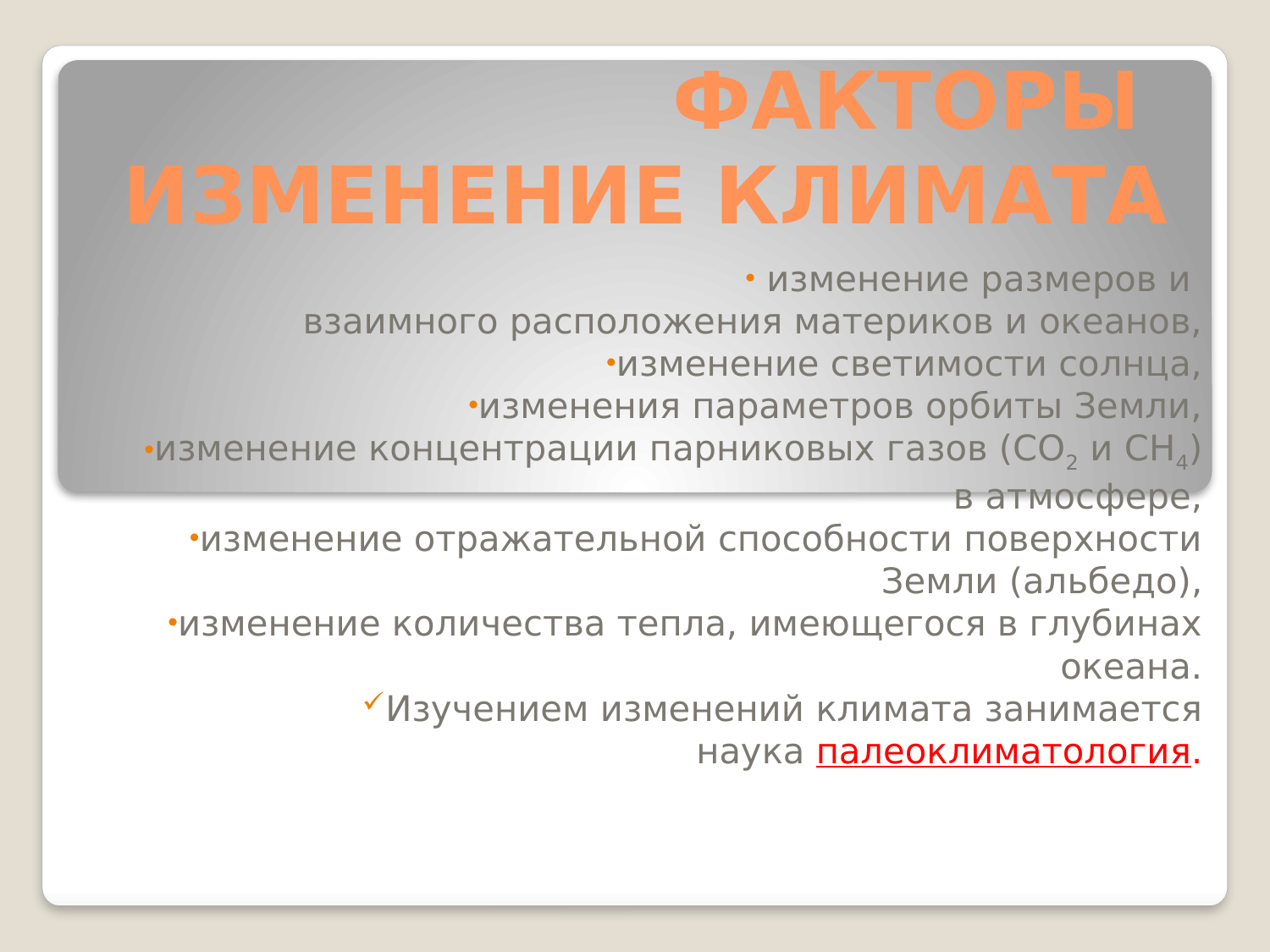

# ФАКТОРЫ ИЗМЕНЕНИЕ КЛИМАТА
 изменение размеров и
взаимного расположения материков и океанов,
изменение светимости солнца,
изменения параметров орбиты Земли,
изменение концентрации парниковых газов (СО2 и CH4) в атмосфере,
изменение отражательной способности поверхности Земли (альбедо),
изменение количества тепла, имеющегося в глубинах океана.
Изучением изменений климата занимается наука палеоклиматология.